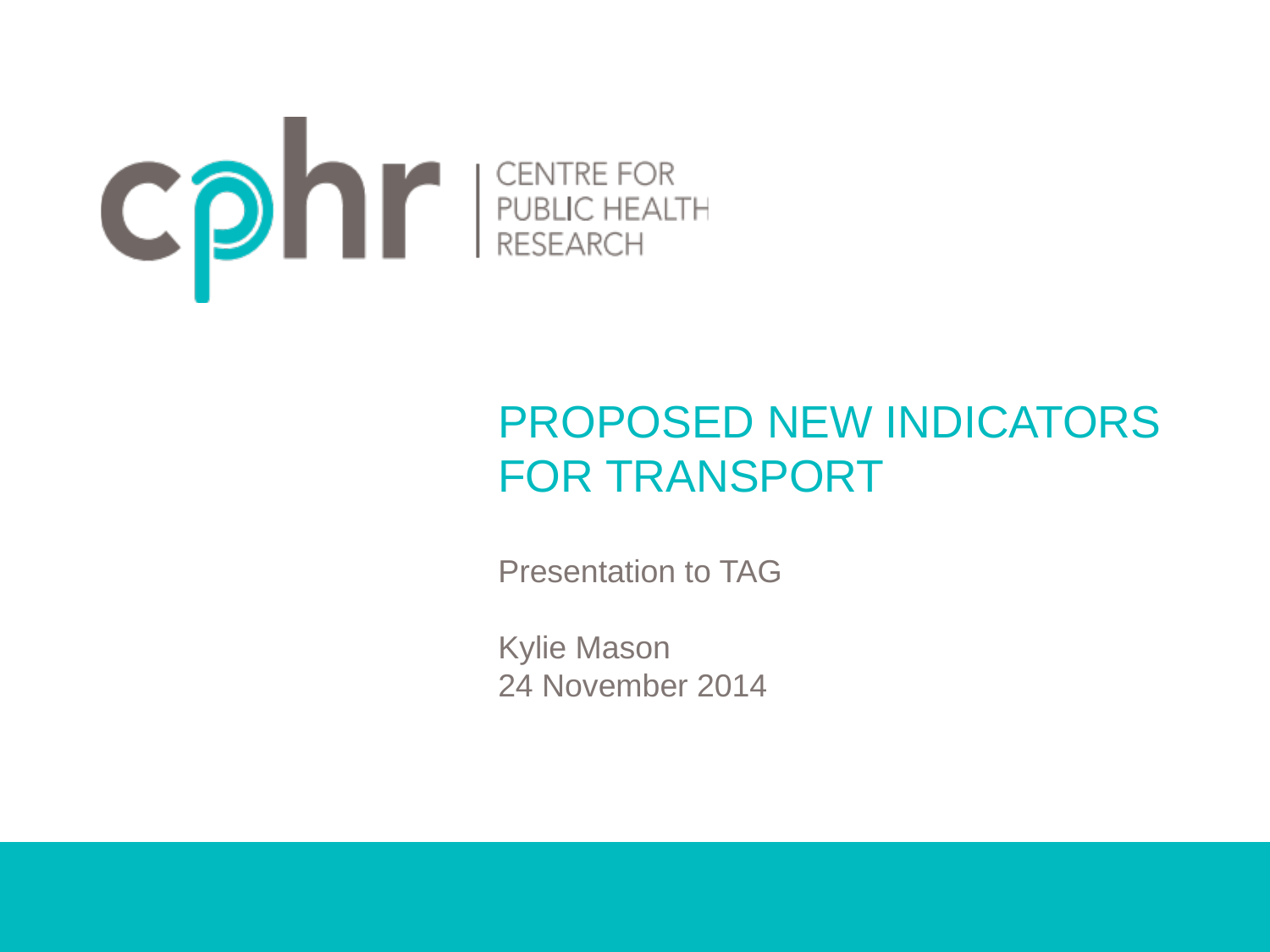

# Proposed new indicators for transport
Presentation to TAG

Kylie Mason
24 November 2014